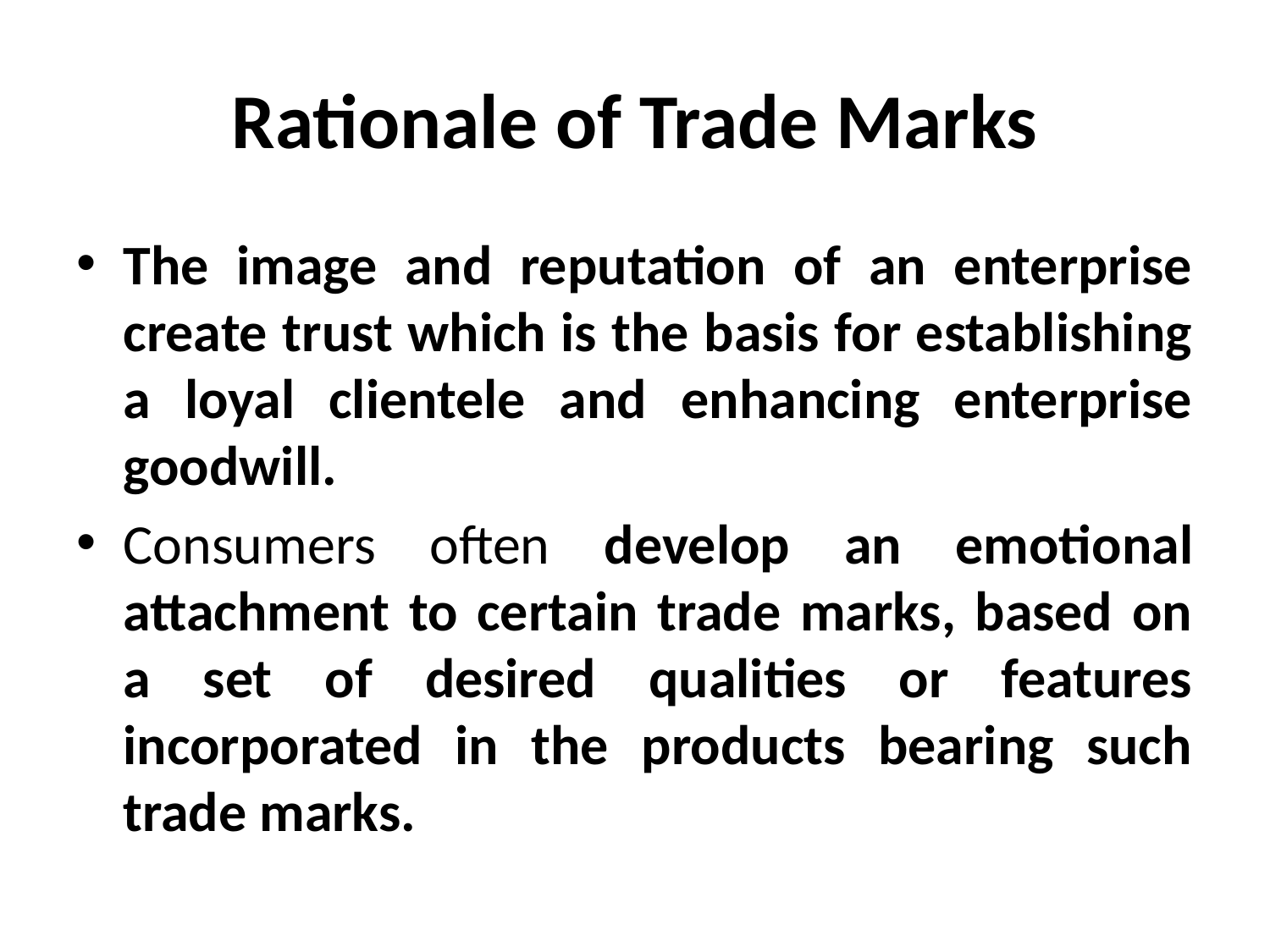

# Rationale of Trade Marks
The image and reputation of an enterprise create trust which is the basis for establishing a loyal clientele and enhancing enterprise goodwill.
Consumers often develop an emotional attachment to certain trade marks, based on a set of desired qualities or features incorporated in the products bearing such trade marks.